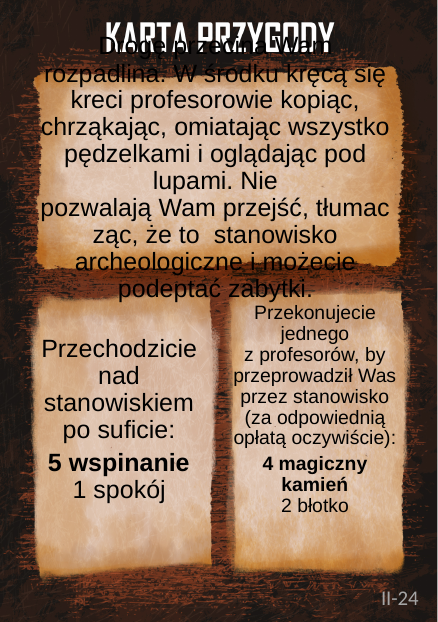

# Drogę przecina Wam rozpadlina. W środku kręcą się kreci profesorowie kopiąc, chrząkając, omiatając wszystko pędzelkami i oglądając pod lupami. Nie pozwalają Wam przejść, tłumacząc, że to  stanowisko archeologiczne i możecie podeptać zabytki.
Przekonujecie jednego
z profesorów, by przeprowadził Was przez stanowisko (za odpowiednią opłatą oczywiście):
4 magiczny kamień
2 błotko
Przechodzicie nad stanowiskiem po suficie:
5 wspinanie
1 spokój
II-24